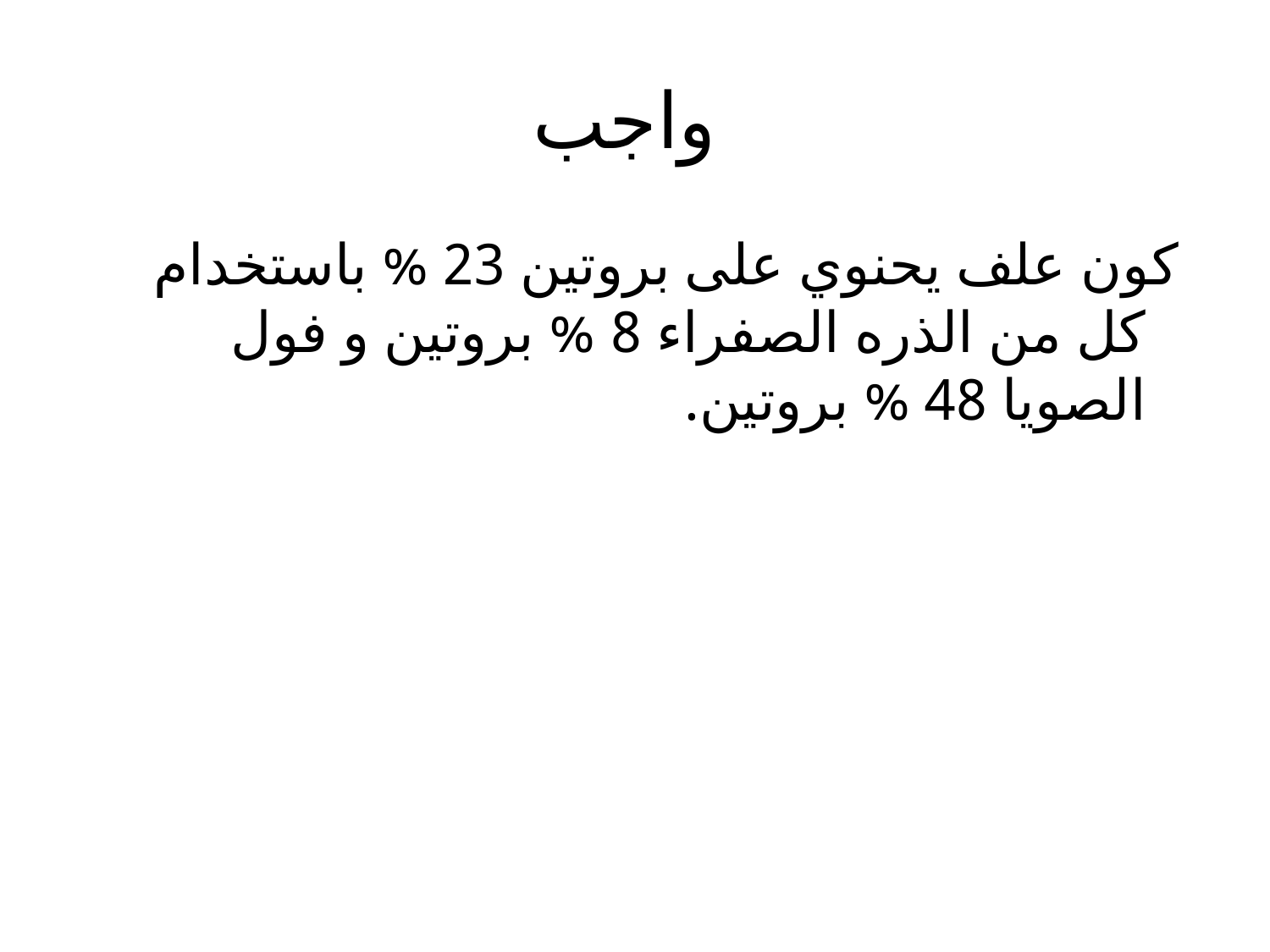

# واجب
 كون علف يحنوي على بروتين 23 % باستخدام كل من الذره الصفراء 8 % بروتين و فول الصويا 48 % بروتين.